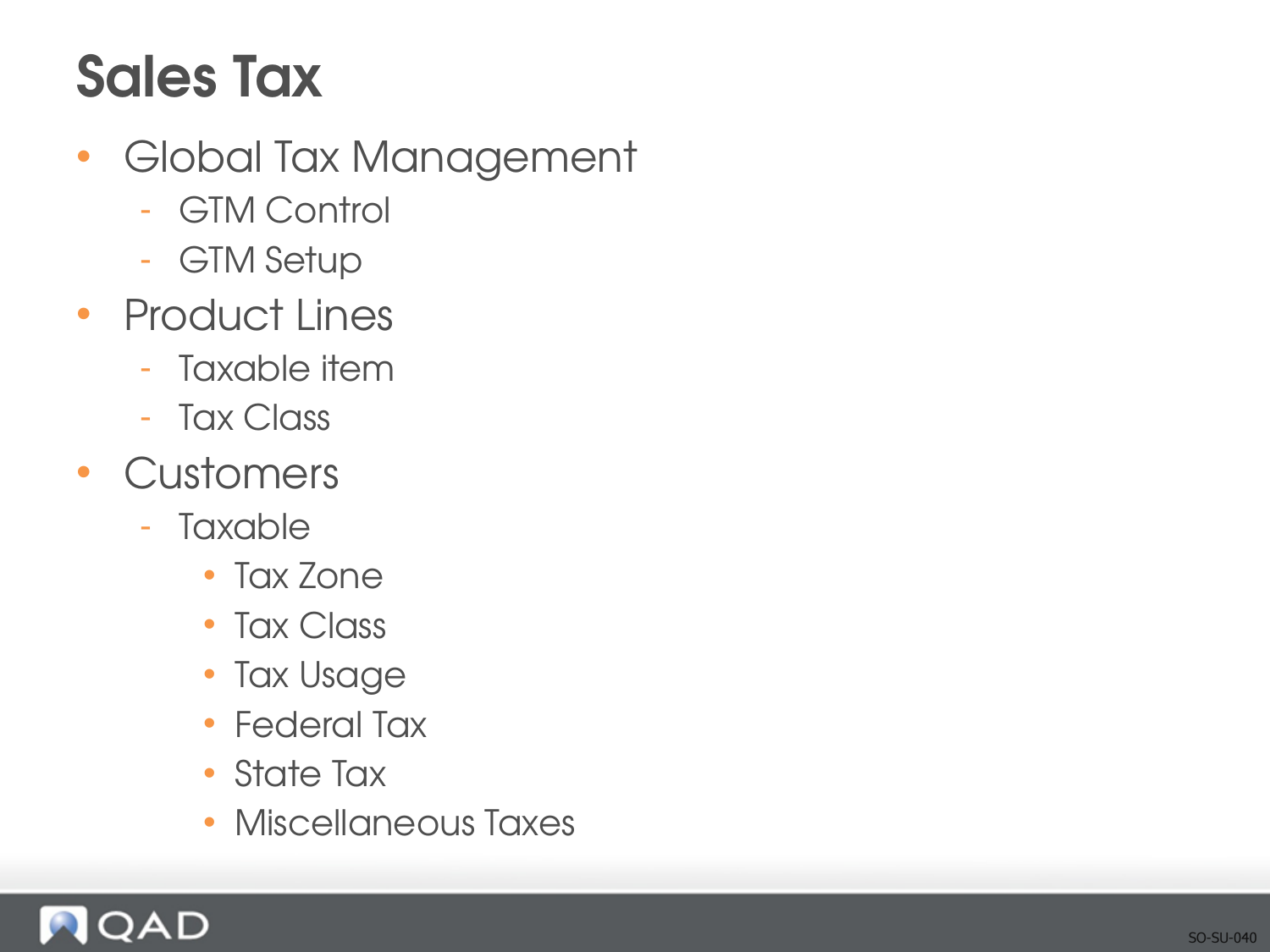

# Sales Tax
Global Tax Management
GTM Control
GTM Setup
Product Lines
Taxable item
Tax Class
Customers
Taxable
Tax Zone
Tax Class
Tax Usage
Federal Tax
State Tax
Miscellaneous Taxes
SO-SU-040